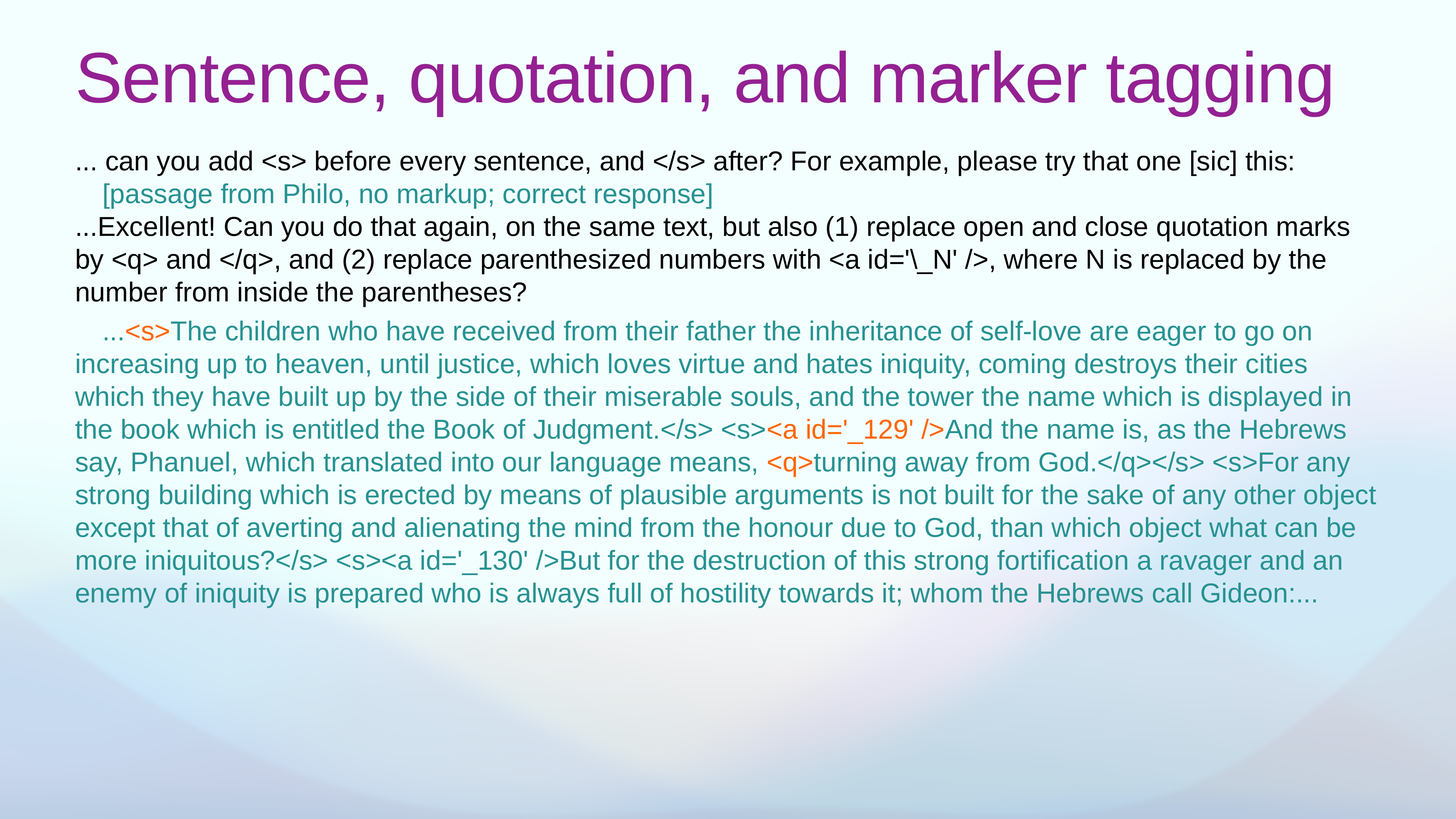

# Sentence, quotation, and marker tagging
... can you add <s> before every sentence, and </s> after? For example, please try that one [sic] this:
[passage from Philo, no markup; correct response]
...Excellent! Can you do that again, on the same text, but also (1) replace open and close quotation marks by <q> and </q>, and (2) replace parenthesized numbers with <a id='\_N' />, where N is replaced by the number from inside the parentheses?
...<s>The children who have received from their father the inheritance of self-love are eager to go on increasing up to heaven, until justice, which loves virtue and hates iniquity, coming destroys their cities which they have built up by the side of their miserable souls, and the tower the name which is displayed in the book which is entitled the Book of Judgment.</s> <s><a id='_129' />And the name is, as the Hebrews say, Phanuel, which translated into our language means, <q>turning away from God.</q></s> <s>For any strong building which is erected by means of plausible arguments is not built for the sake of any other object except that of averting and alienating the mind from the honour due to God, than which object what can be more iniquitous?</s> <s><a id='_130' />But for the destruction of this strong fortification a ravager and an enemy of iniquity is prepared who is always full of hostility towards it; whom the Hebrews call Gideon:...
23